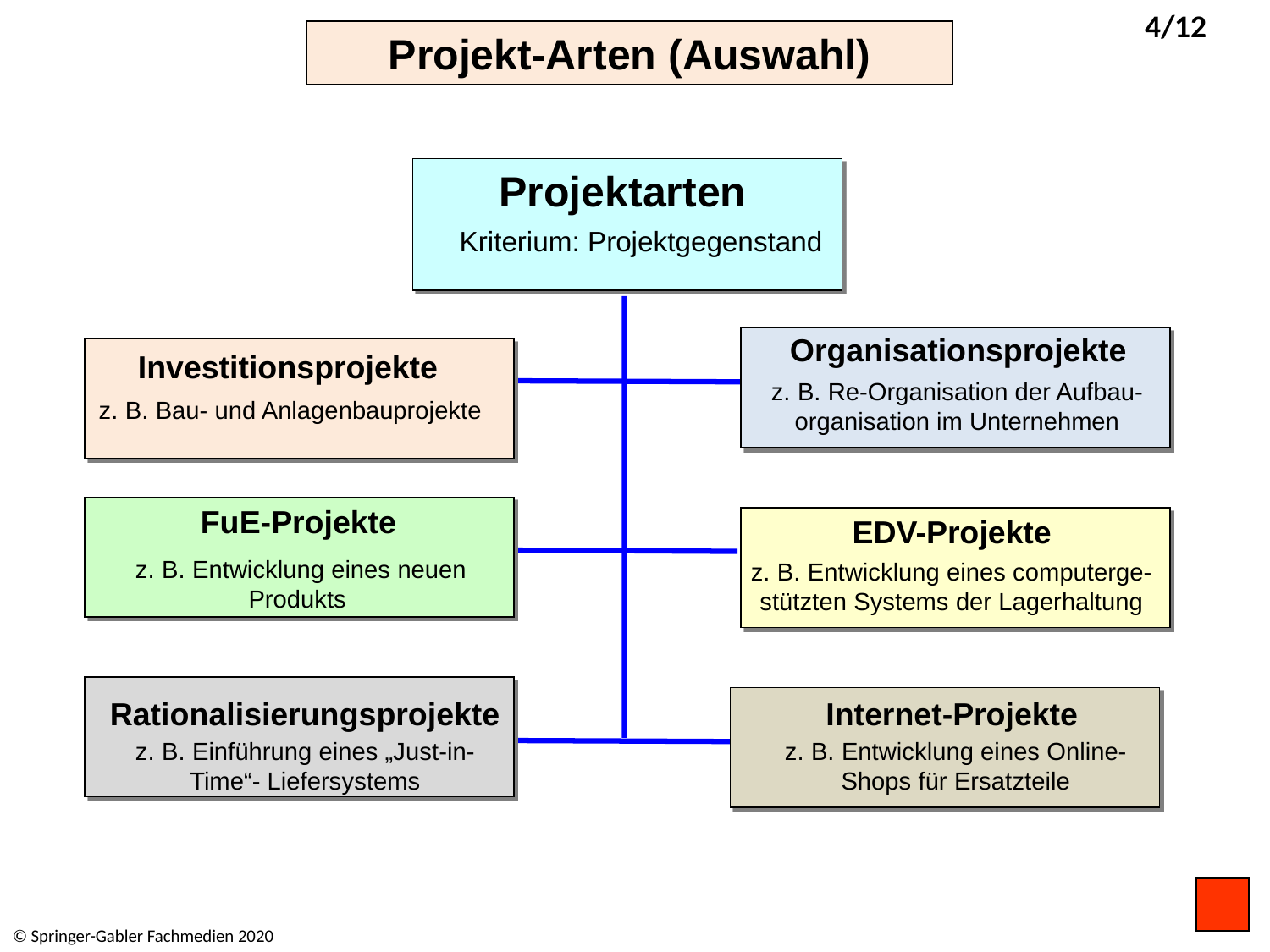

Projekt-Arten (Auswahl)

Projektarten
Kriterium: Projektgegenstand

Organisationsprojekte

Investitionsprojekte
z. B. Re-Organisation der Aufbau-organisation im Unternehmen

z. B. Bau- und Anlagenbauprojekte
FuE-Projekte

EDV-Projekte

z. B. Entwicklung eines neuen Produkts

z. B. Entwicklung eines computerge-stützten Systems der Lagerhaltung

Rationalisierungsprojekte

Internet-Projekte
z. B. Einführung eines „Just-in-Time“- Liefersystems
z. B. Entwicklung eines Online-Shops für Ersatzteile